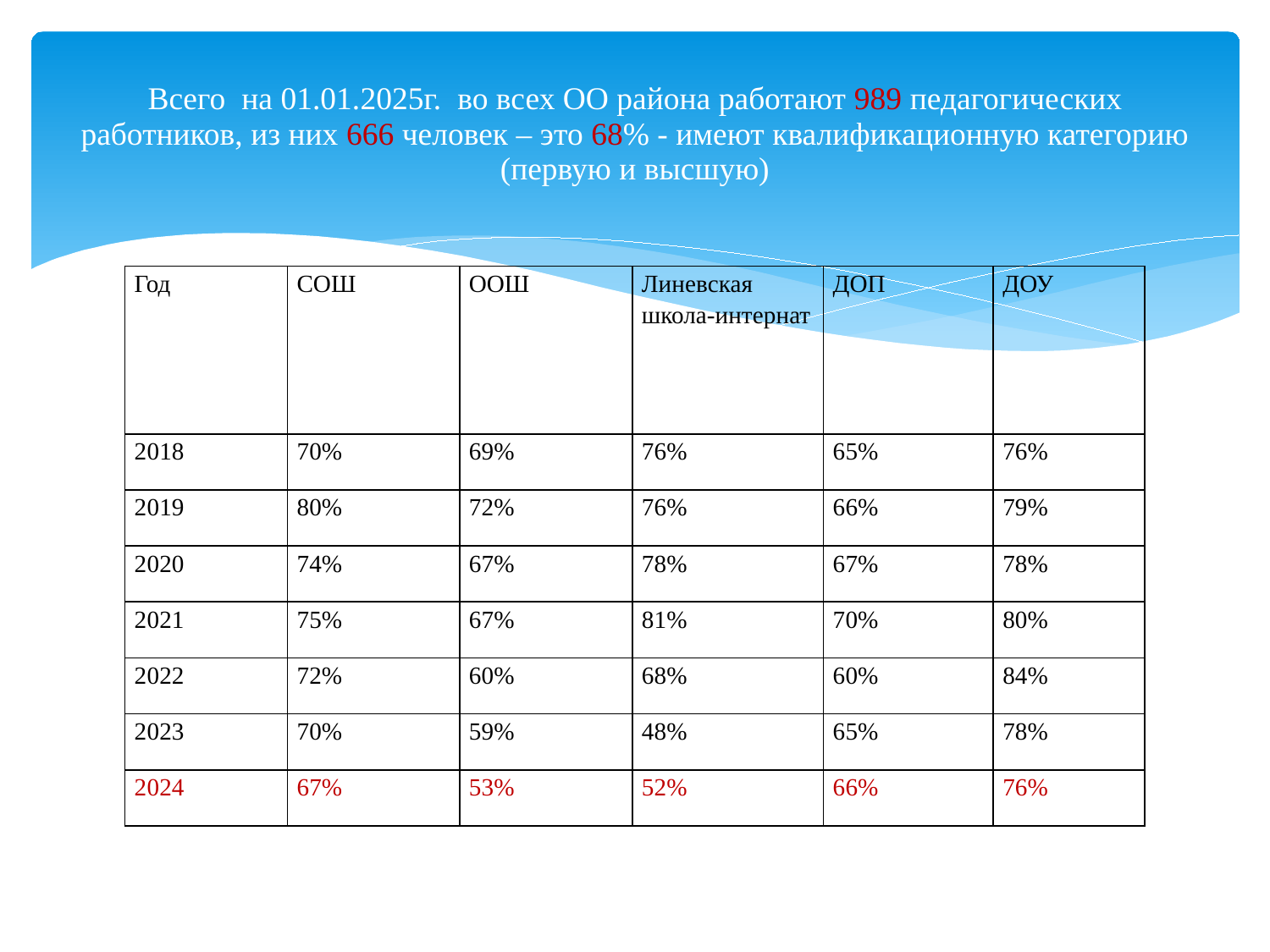

# Всего  на 01.01.2025г.  во всех ОО района работают 989 педагогических работников, из них 666 человек – это 68% - имеют квалификационную категорию (первую и высшую)
| Год | СОШ | ООШ | Линевская школа-интернат | ДОП | ДОУ |
| --- | --- | --- | --- | --- | --- |
| 2018 | 70% | 69% | 76% | 65% | 76% |
| 2019 | 80% | 72% | 76% | 66% | 79% |
| 2020 | 74% | 67% | 78% | 67% | 78% |
| 2021 | 75% | 67% | 81% | 70% | 80% |
| 2022 | 72% | 60% | 68% | 60% | 84% |
| 2023 | 70% | 59% | 48% | 65% | 78% |
| 2024 | 67% | 53% | 52% | 66% | 76% |